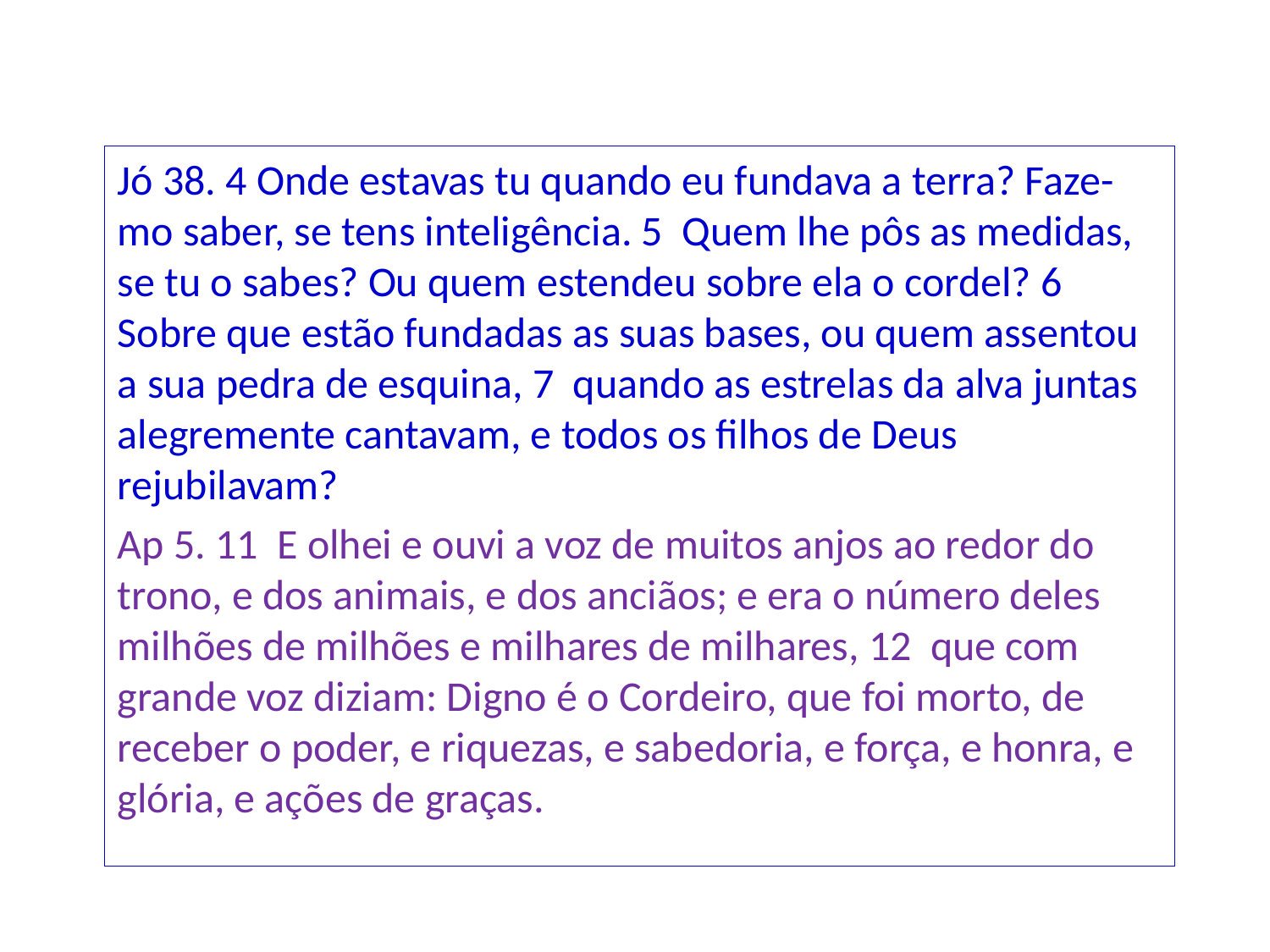

Jó 38. 4 Onde estavas tu quando eu fundava a terra? Faze-mo saber, se tens inteligência. 5  Quem lhe pôs as medidas, se tu o sabes? Ou quem estendeu sobre ela o cordel? 6  Sobre que estão fundadas as suas bases, ou quem assentou a sua pedra de esquina, 7  quando as estrelas da alva juntas alegremente cantavam, e todos os filhos de Deus rejubilavam?
Ap 5. 11  E olhei e ouvi a voz de muitos anjos ao redor do trono, e dos animais, e dos anciãos; e era o número deles milhões de milhões e milhares de milhares, 12  que com grande voz diziam: Digno é o Cordeiro, que foi morto, de receber o poder, e riquezas, e sabedoria, e força, e honra, e glória, e ações de graças.